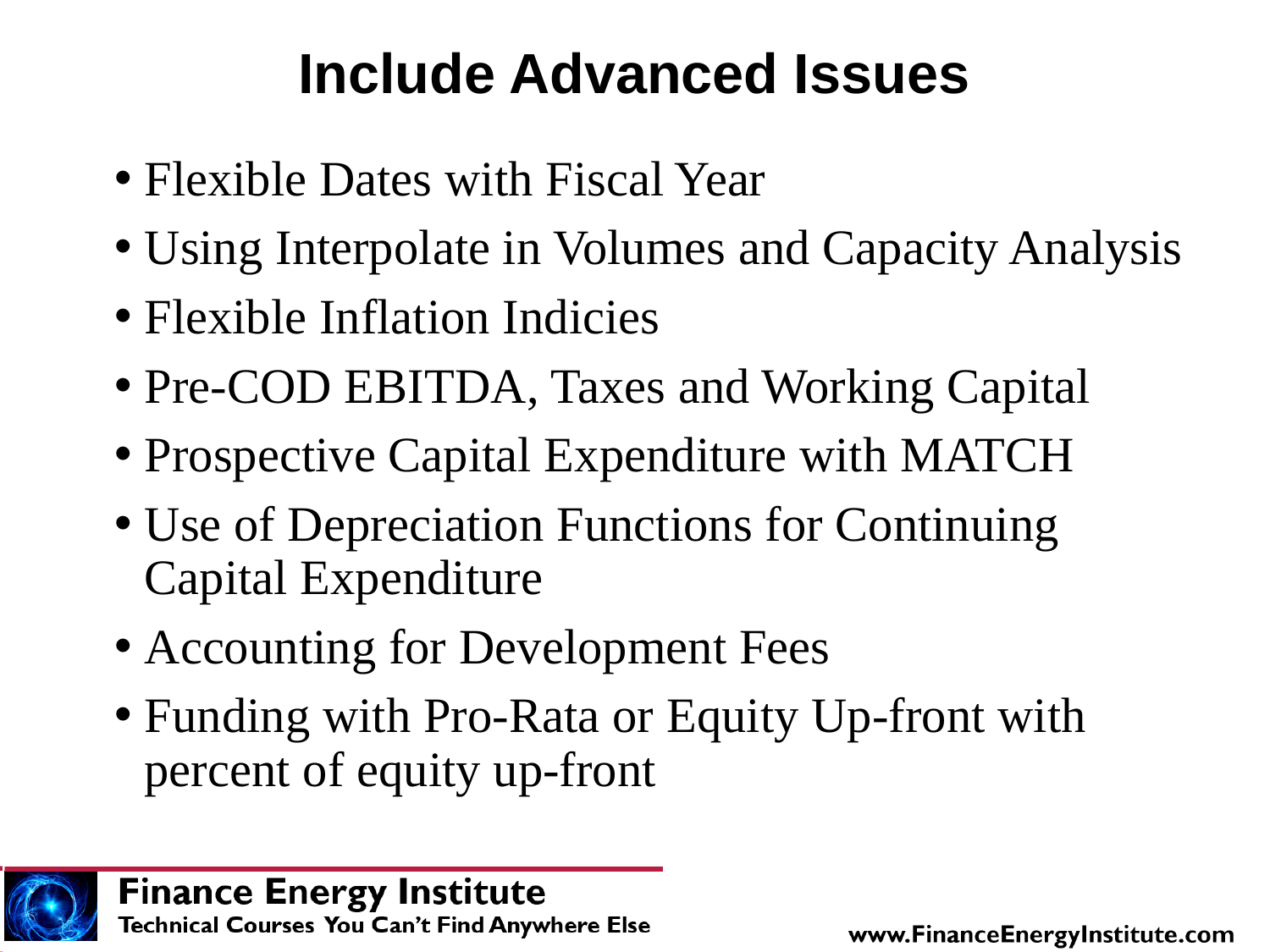

# Include Advanced Issues
Flexible Dates with Fiscal Year
Using Interpolate in Volumes and Capacity Analysis
Flexible Inflation Indicies
Pre-COD EBITDA, Taxes and Working Capital
Prospective Capital Expenditure with MATCH
Use of Depreciation Functions for Continuing Capital Expenditure
Accounting for Development Fees
Funding with Pro-Rata or Equity Up-front with percent of equity up-front